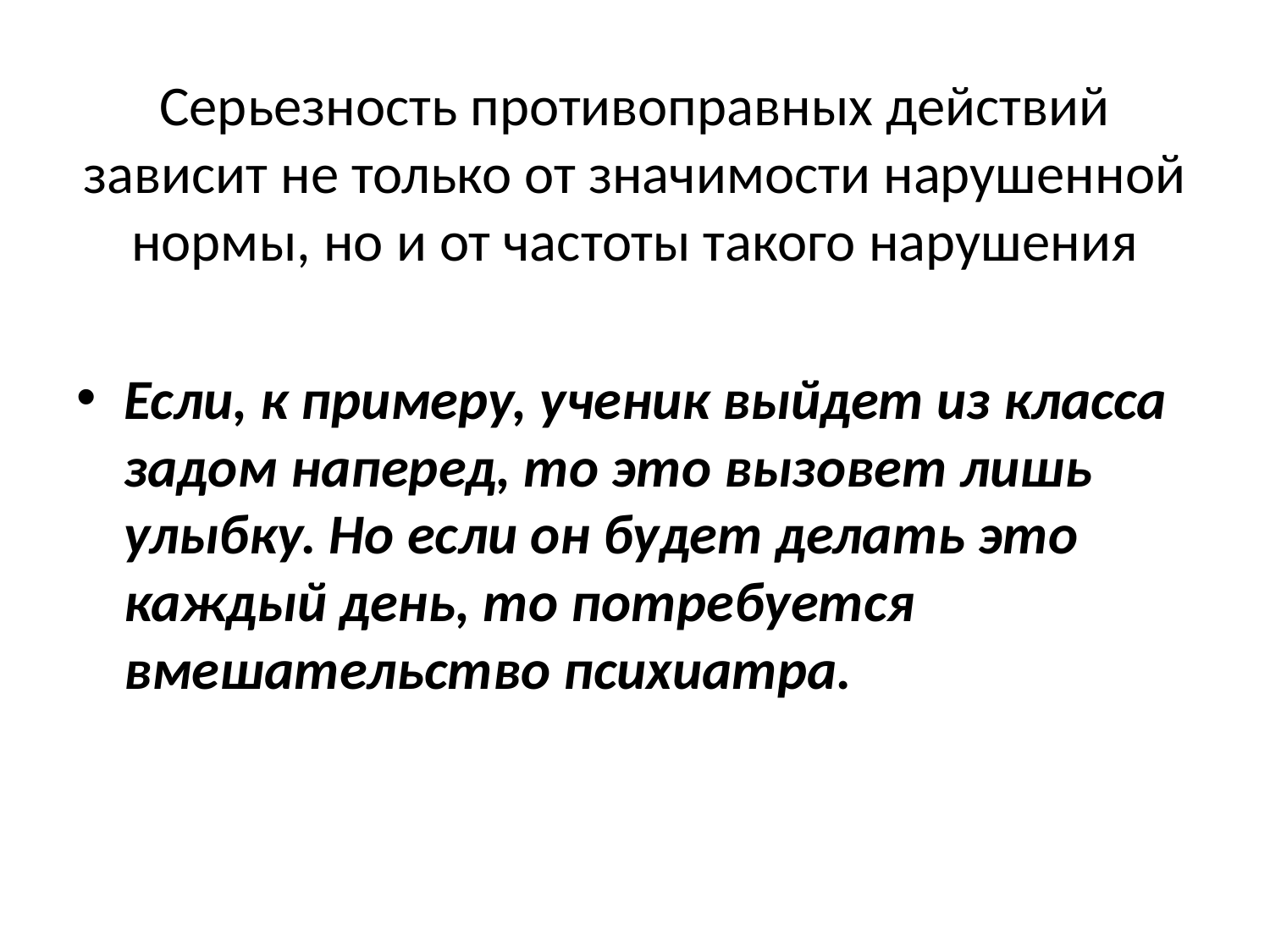

# Серьезность противоправных действий зависит не только от значимости нарушенной нормы, но и от частоты такого нарушения
Если, к примеру, ученик выйдет из класса задом наперед, то это вызовет лишь улыбку. Но если он будет делать это каждый день, то потребуется вмешательство психиатра.